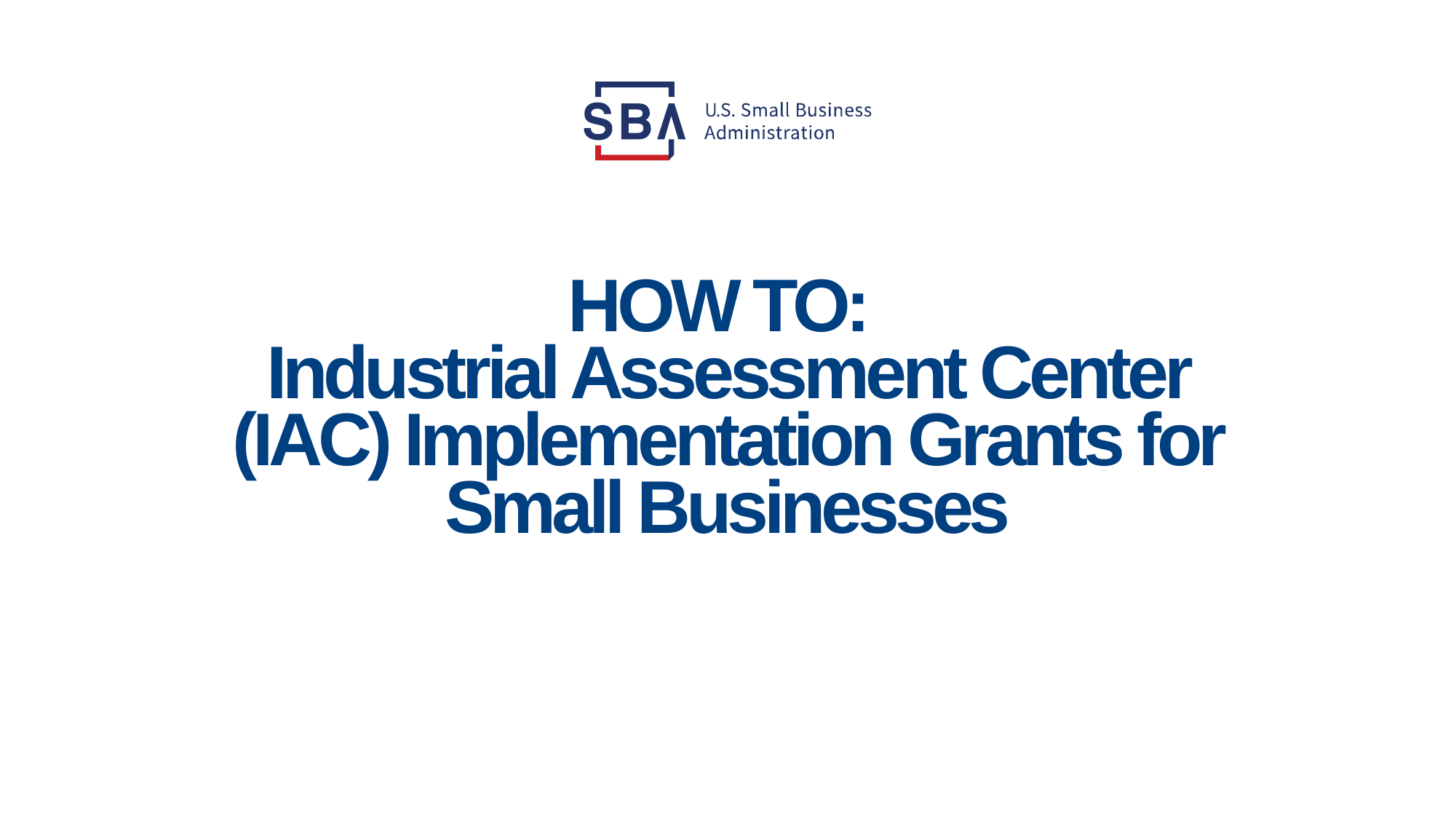

# HOW TO: Industrial Assessment Center (IAC) Implementation Grants for Small Businesses